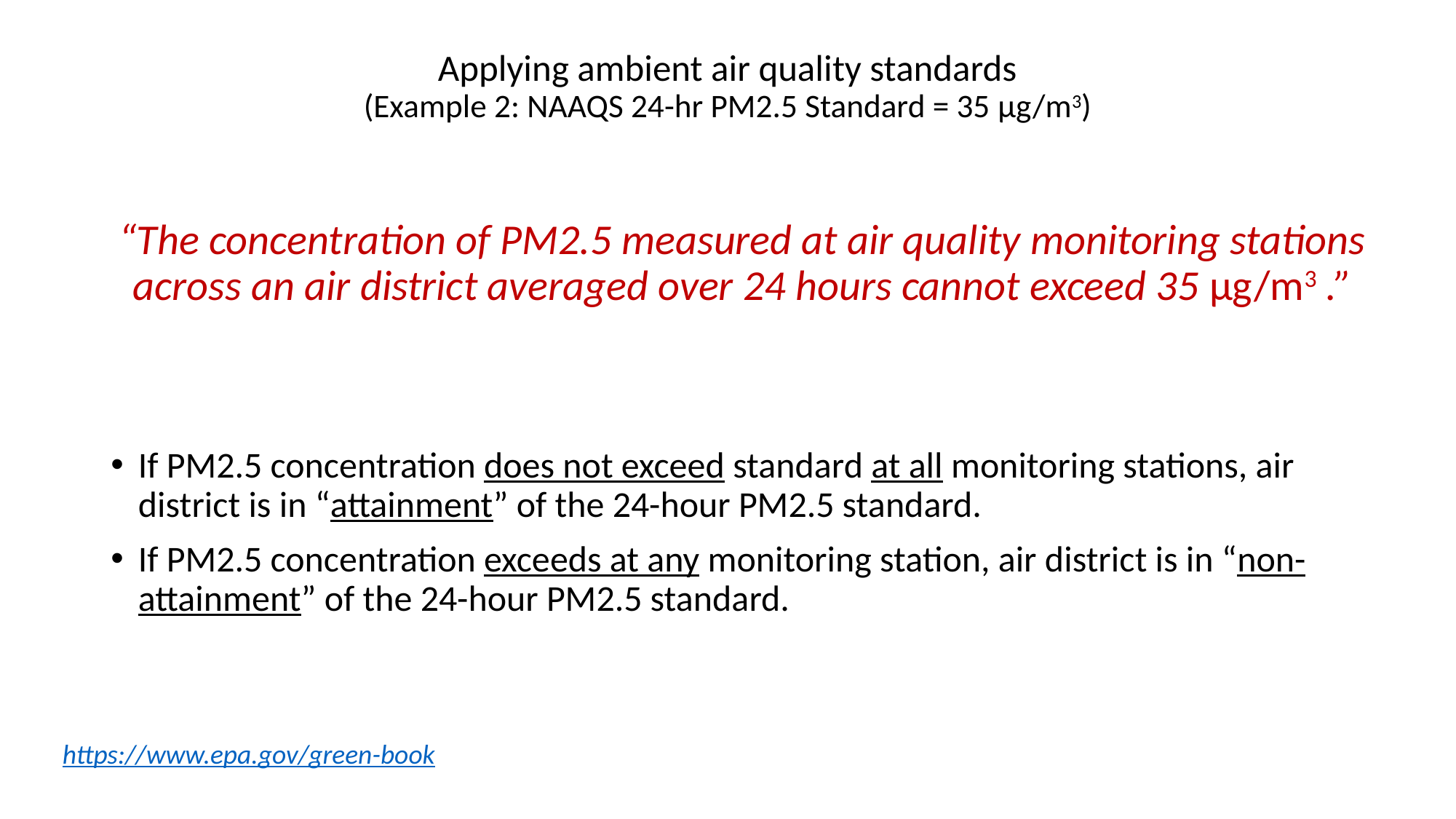

# Applying ambient air quality standards (Example 2: NAAQS 24-hr PM2.5 Standard = 35 μg/m3)
“The concentration of PM2.5 measured at air quality monitoring stations across an air district averaged over 24 hours cannot exceed 35 μg/m3 .”

If PM2.5 concentration does not exceed standard at all monitoring stations, air district is in “attainment” of the 24-hour PM2.5 standard.
If PM2.5 concentration exceeds at any monitoring station, air district is in “non-attainment” of the 24-hour PM2.5 standard.
https://www.epa.gov/green-book